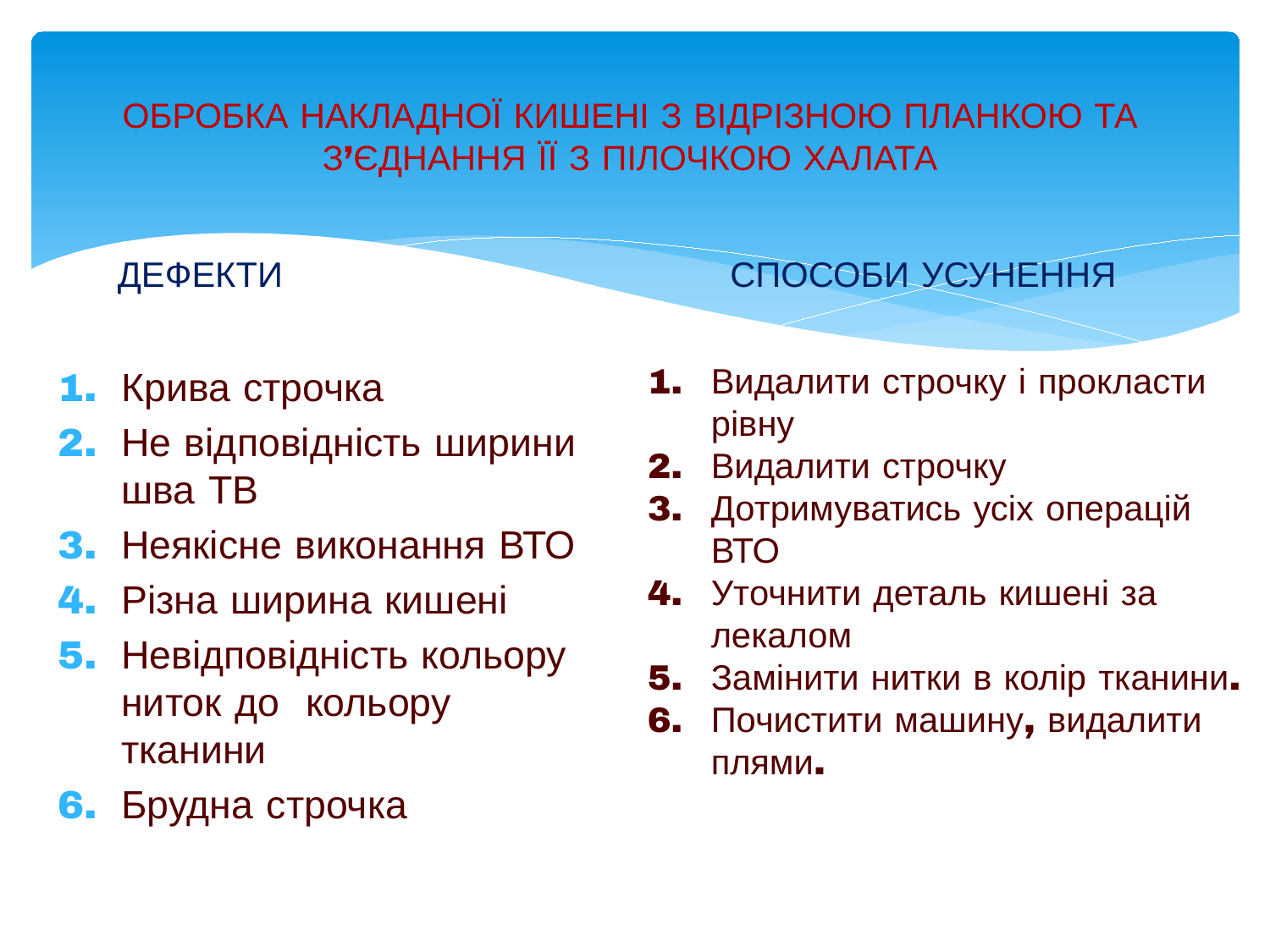

# ОБРОБКА НАКЛАДНОЇ КИШЕНІ З ВІДРІЗНОЮ ПЛАНКОЮ ТА З’ЄДНАННЯ ЇЇ З ПІЛОЧКОЮ ХАЛАТА
ДЕФЕКТИ                                                  СПОСОБИ УСУНЕННЯ

Видалити строчку і прокласти рівну
Видалити строчку
Дотримуватись усіх операцій ВТО
Уточнити деталь кишені за лекалом
Замінити нитки в колір тканини.
Почистити машину, видалити плями.
Крива строчка
Не відповідність ширини шва ТВ
Неякісне виконання ВТО
Різна ширина кишені
Невідповідність кольору ниток до  кольору тканини
Брудна строчка